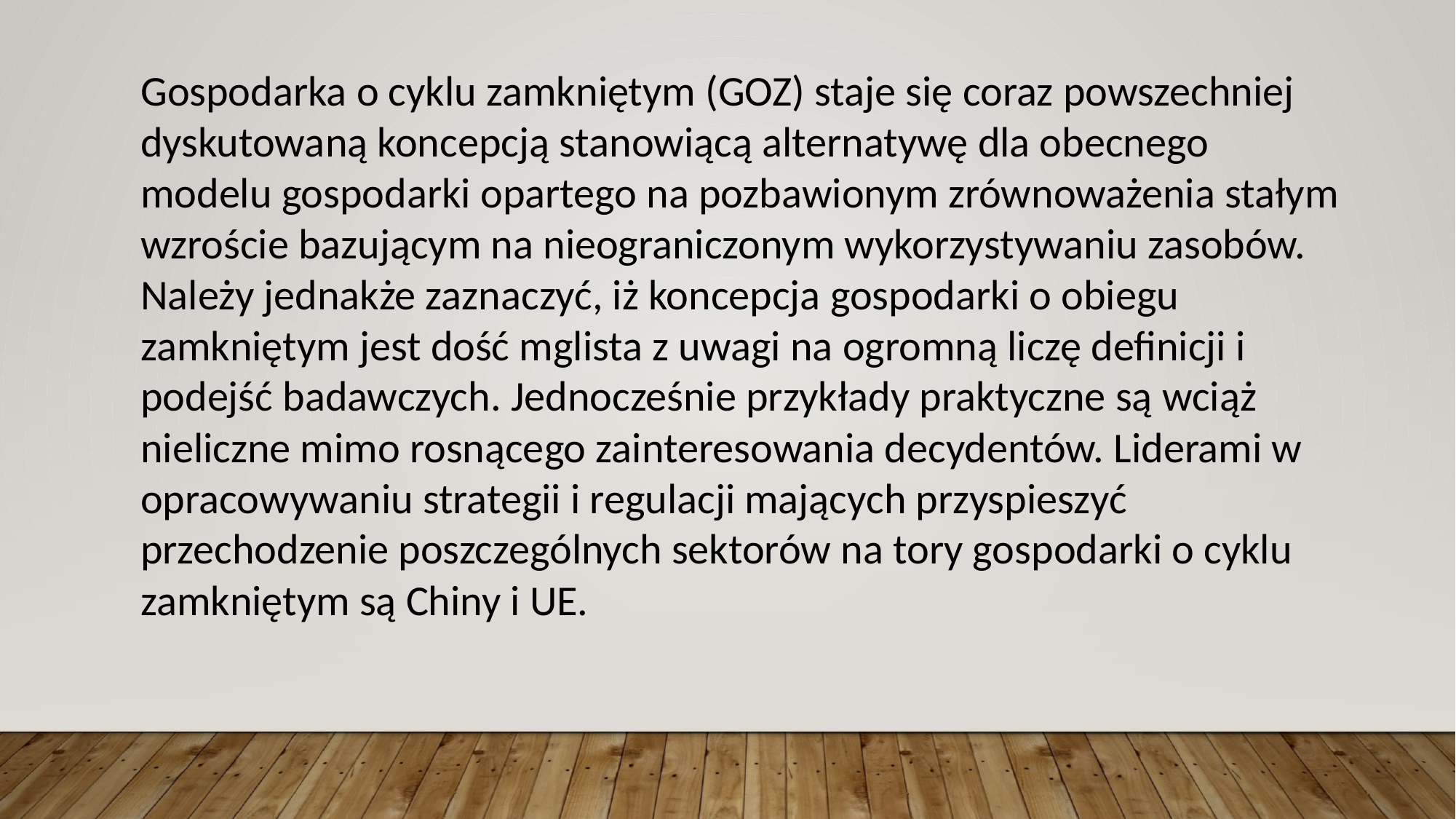

Gospodarka o cyklu zamkniętym (GOZ) staje się coraz powszechniej dyskutowaną koncepcją stanowiącą alternatywę dla obecnego modelu gospodarki opartego na pozbawionym zrównoważenia stałym wzroście bazującym na nieograniczonym wykorzystywaniu zasobów.
Należy jednakże zaznaczyć, iż koncepcja gospodarki o obiegu zamkniętym jest dość mglista z uwagi na ogromną liczę definicji i podejść badawczych. Jednocześnie przykłady praktyczne są wciąż nieliczne mimo rosnącego zainteresowania decydentów. Liderami w opracowywaniu strategii i regulacji mających przyspieszyć przechodzenie poszczególnych sektorów na tory gospodarki o cyklu zamkniętym są Chiny i UE.